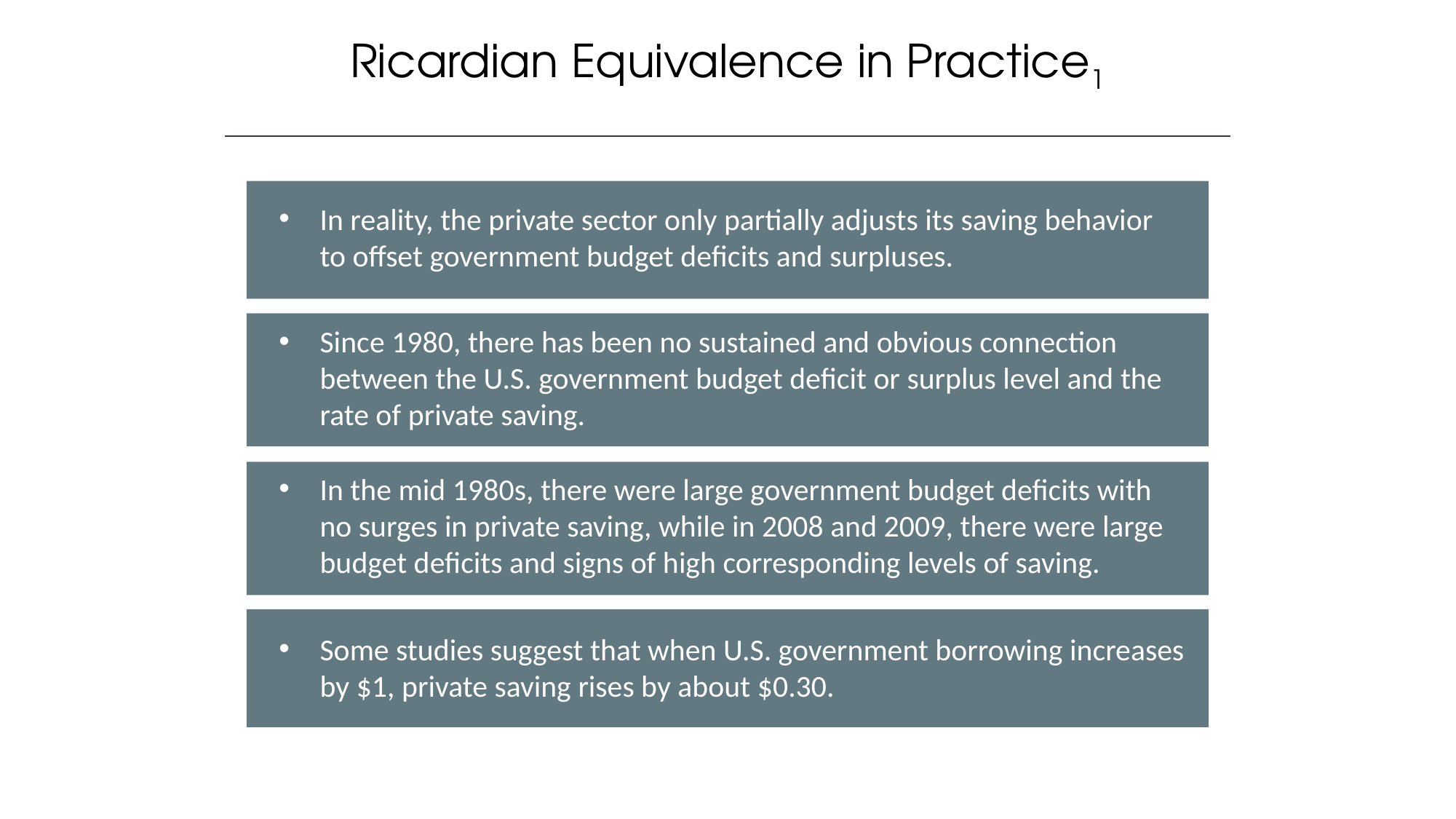

Ricardian Equivalence in Practice1

In reality, the private sector only partially adjusts its saving behavior to offset government budget deficits and surpluses.

Since 1980, there has been no sustained and obvious connection between the U.S. government budget deficit or surplus level and the rate of private saving.

In the mid 1980s, there were large government budget deficits with no surges in private saving, while in 2008 and 2009, there were large budget deficits and signs of high corresponding levels of saving.

Some studies suggest that when U.S. government borrowing increases by $1, private saving rises by about $0.30.